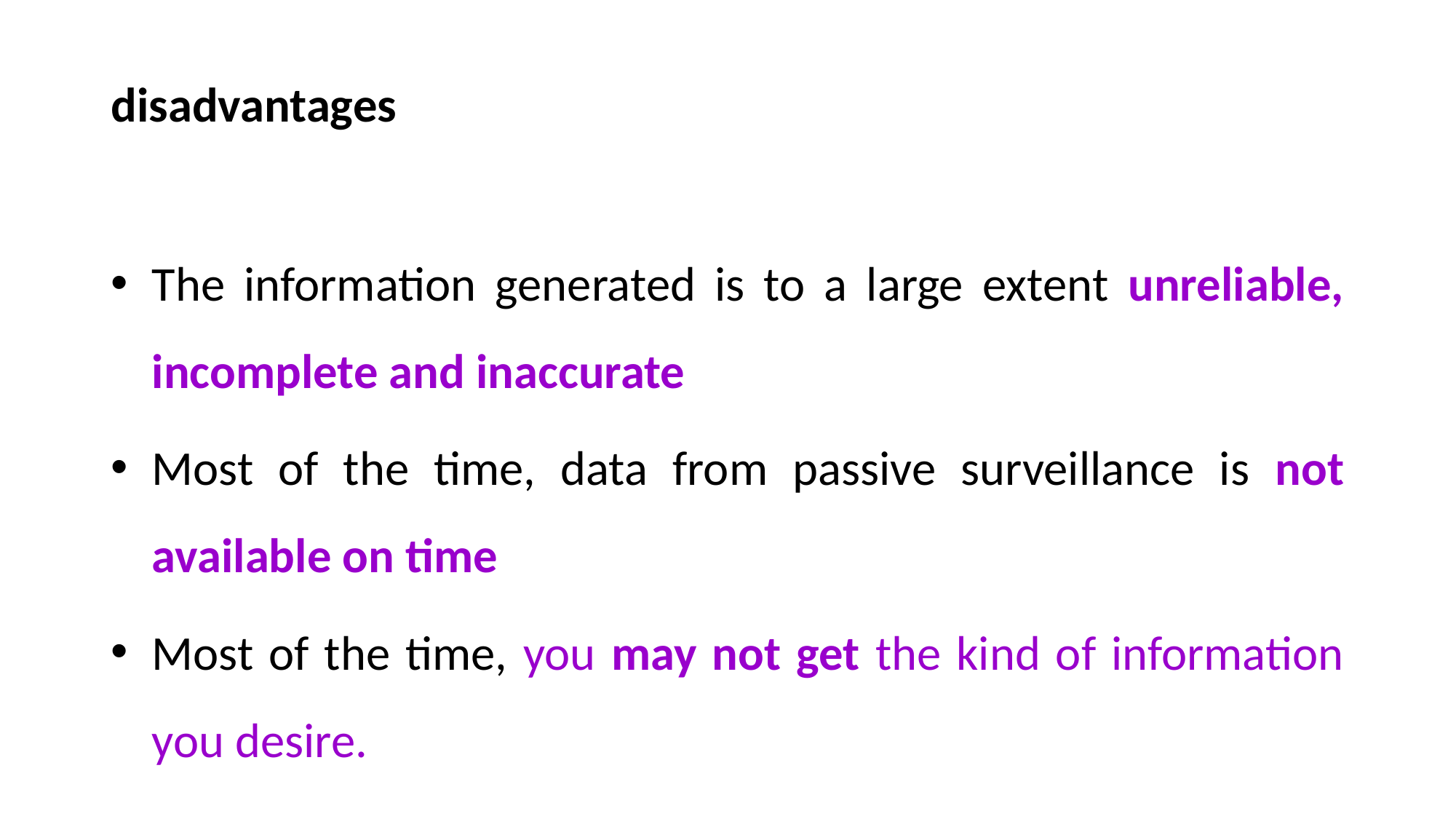

# disadvantages
The information generated is to a large extent unreliable, incomplete and inaccurate
Most of the time, data from passive surveillance is not available on time
Most of the time, you may not get the kind of information you desire.